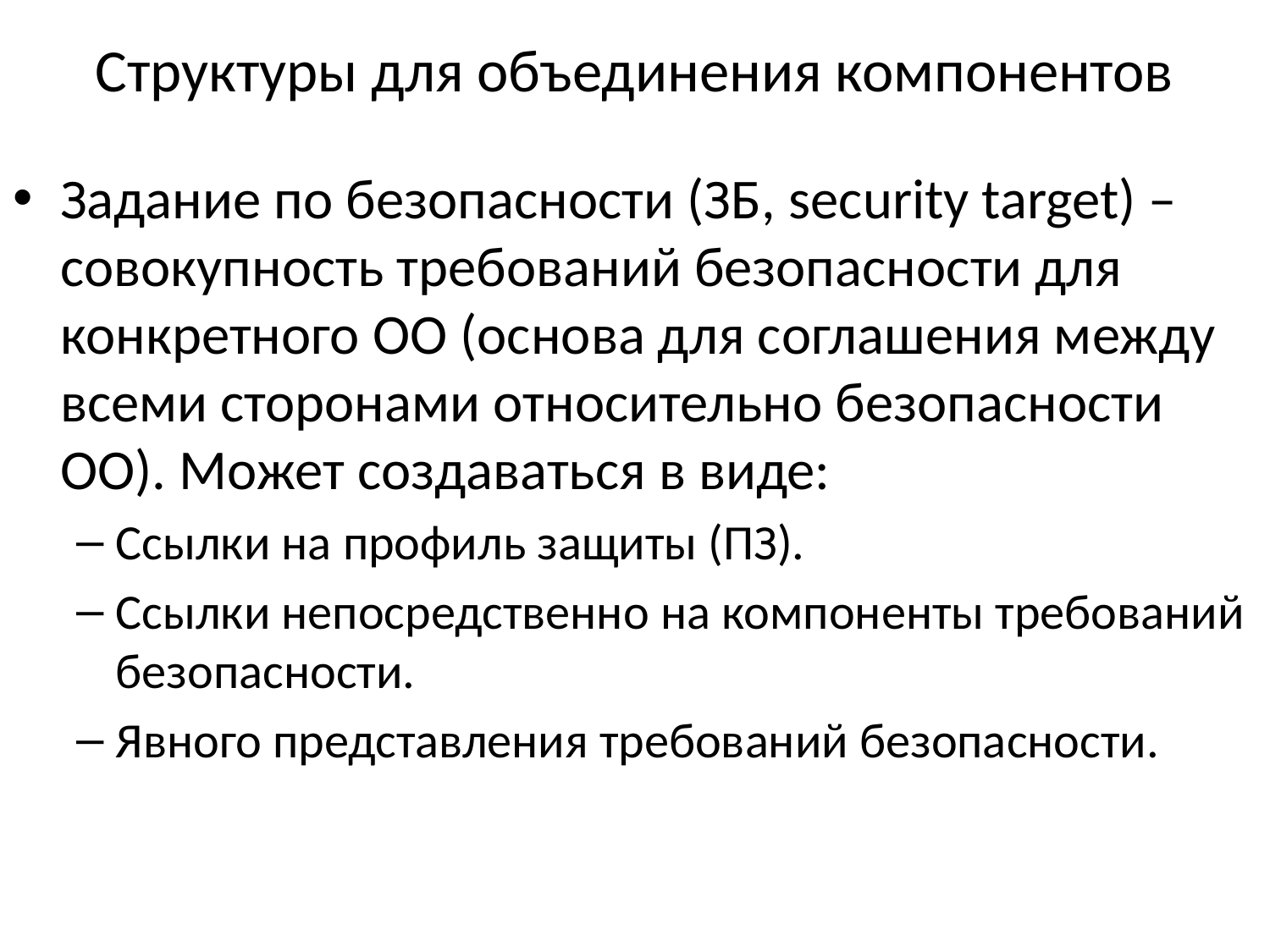

# Структуры для объединения компонентов
Задание по безопасности (ЗБ, security target) – совокупность требований безопасности для конкретного ОО (основа для соглашения между всеми сторонами относительно безопасности ОО). Может создаваться в виде:
Ссылки на профиль защиты (ПЗ).
Ссылки непосредственно на компоненты требований безопасности.
Явного представления требований безопасности.